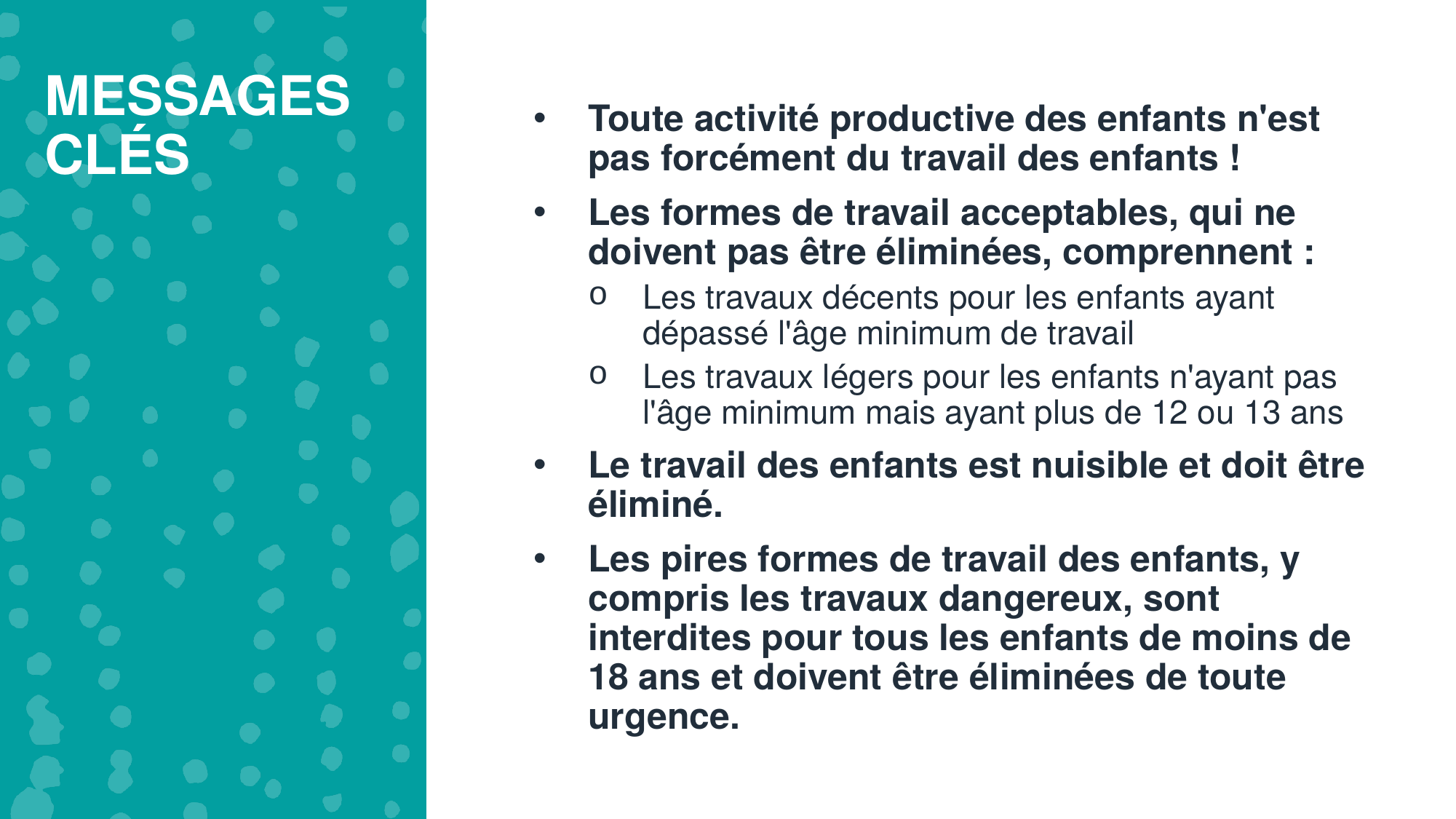

MESSAGES CLÉS
Toute activité productive des enfants n'est pas forcément du travail des enfants !
Les formes de travail acceptables, qui ne doivent pas être éliminées, comprennent :
Les travaux décents pour les enfants ayant dépassé l'âge minimum de travail
Les travaux légers pour les enfants n'ayant pas l'âge minimum mais ayant plus de 12 ou 13 ans
Le travail des enfants est nuisible et doit être éliminé.
Les pires formes de travail des enfants, y compris les travaux dangereux, sont interdites pour tous les enfants de moins de 18 ans et doivent être éliminées de toute urgence.